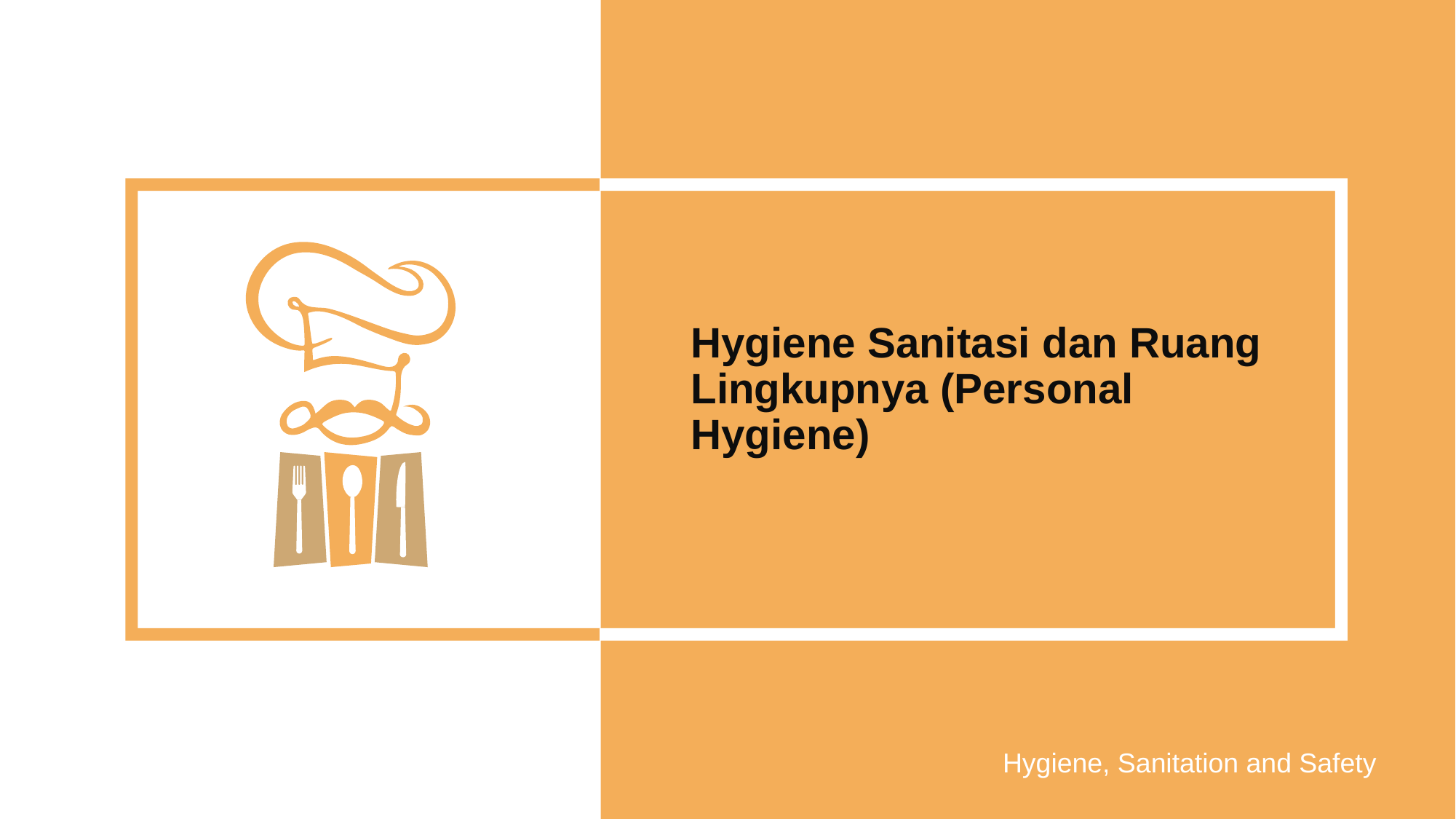

Hygiene Sanitasi dan Ruang Lingkupnya (Personal Hygiene)
Hygiene, Sanitation and Safety